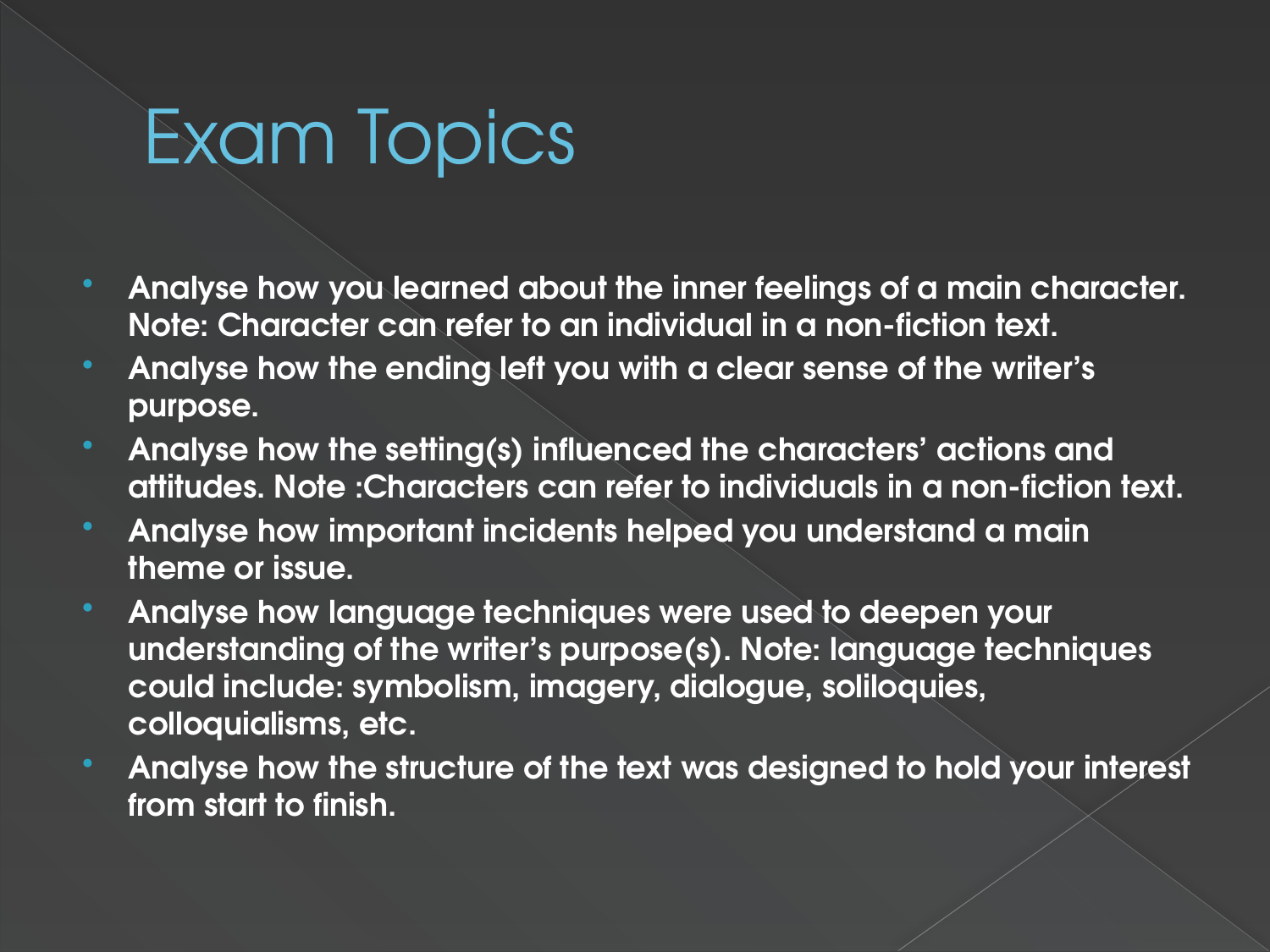

# Exam Topics
Analyse how you learned about the inner feelings of a main character. Note: Character can refer to an individual in a non-fiction text.
Analyse how the ending left you with a clear sense of the writer’s purpose.
Analyse how the setting(s) influenced the characters’ actions and attitudes. Note :Characters can refer to individuals in a non-fiction text.
Analyse how important incidents helped you understand a main theme or issue.
Analyse how language techniques were used to deepen your understanding of the writer’s purpose(s). Note: language techniques could include: symbolism, imagery, dialogue, soliloquies, colloquialisms, etc.
Analyse how the structure of the text was designed to hold your interest from start to finish.